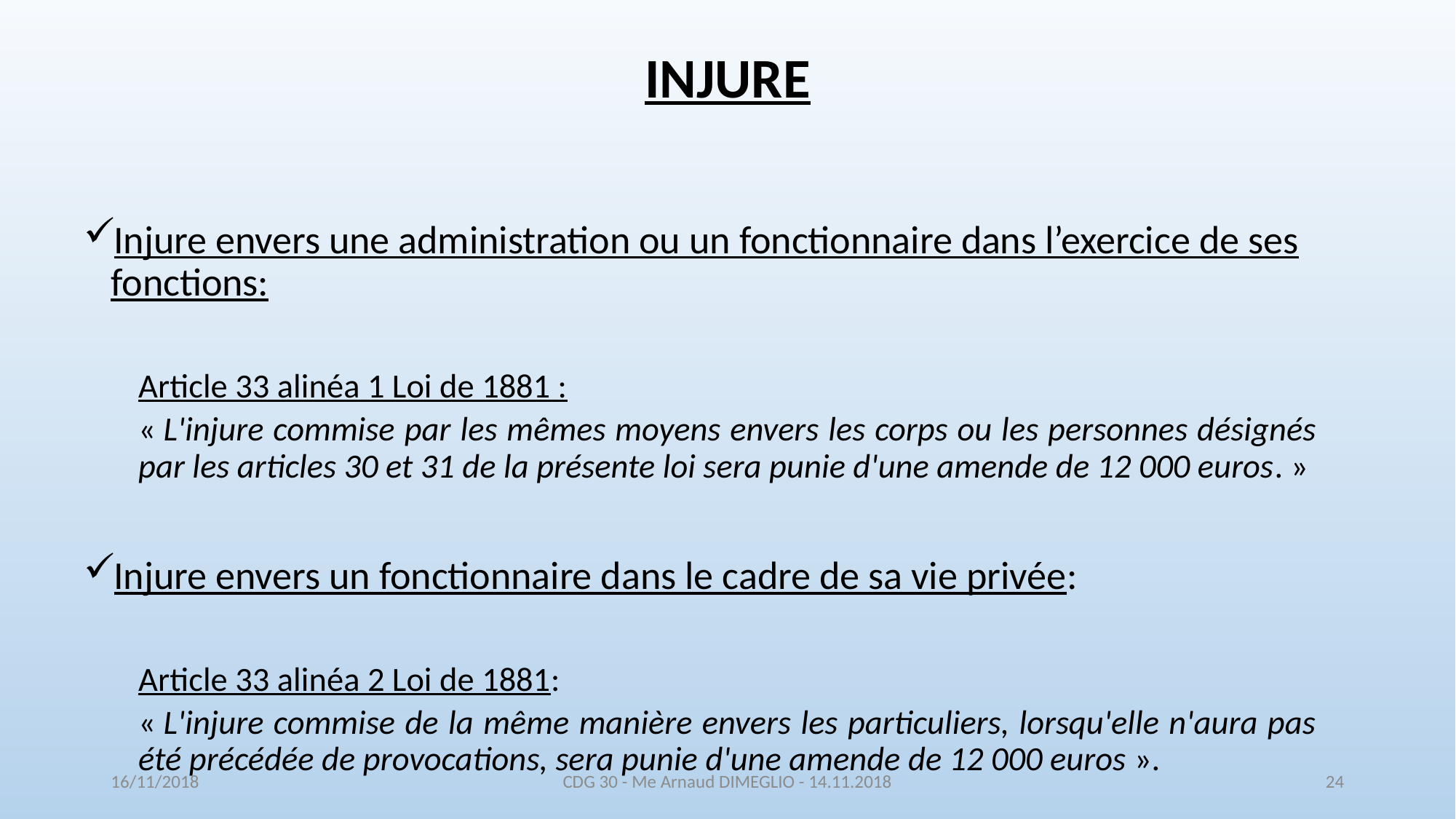

# INJURE

Injure envers une administration ou un fonctionnaire dans l’exercice de ses fonctions:

Article 33 alinéa 1 Loi de 1881 :
« L'injure commise par les mêmes moyens envers les corps ou les personnes désignés par les articles 30 et 31 de la présente loi sera punie d'une amende de 12 000 euros. »

Injure envers un fonctionnaire dans le cadre de sa vie privée:

Article 33 alinéa 2 Loi de 1881:
« L'injure commise de la même manière envers les particuliers, lorsqu'elle n'aura pas été précédée de provocations, sera punie d'une amende de 12 000 euros ».

16/11/2018
CDG 30 - Me Arnaud DIMEGLIO - 14.11.2018
24